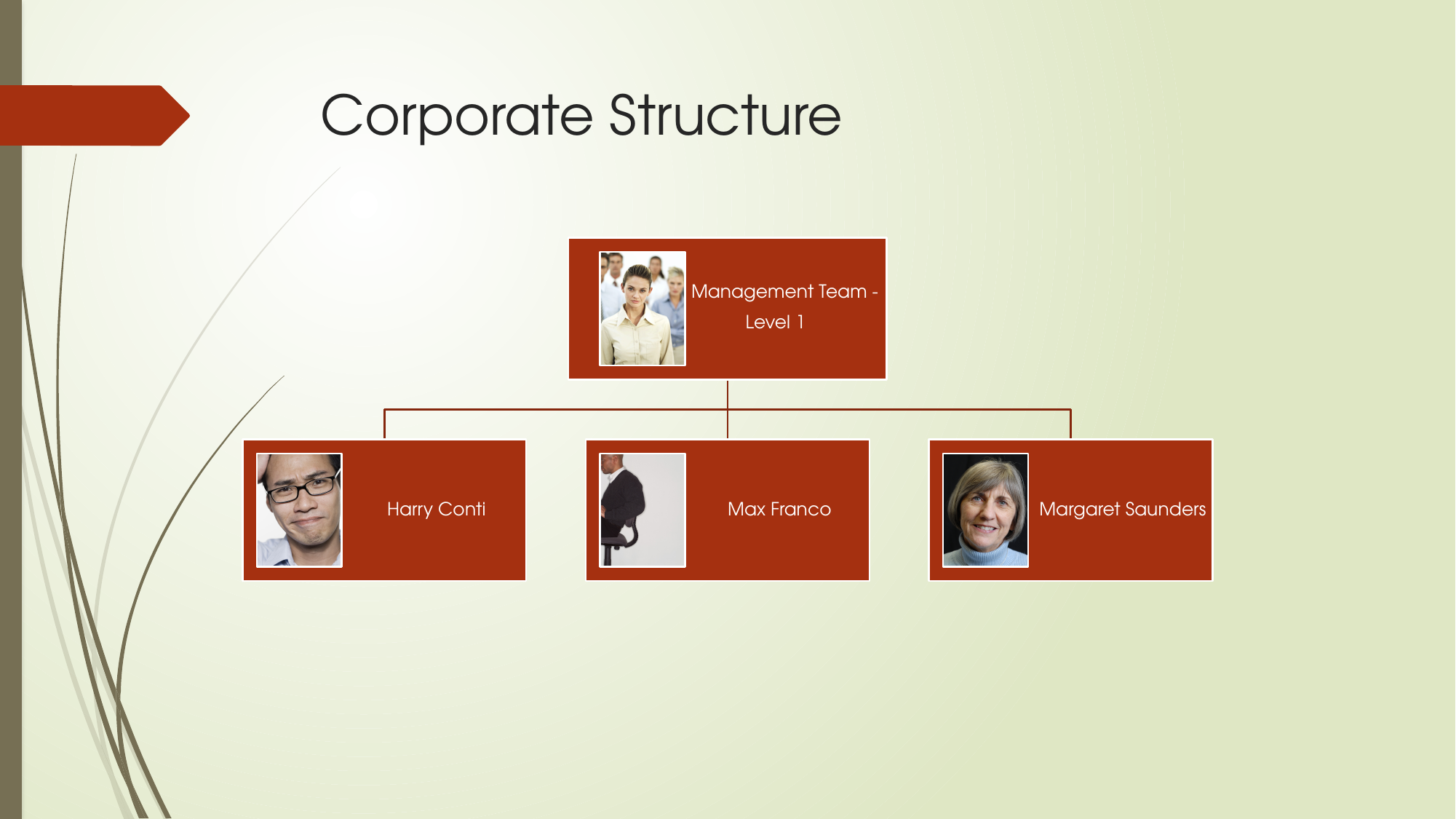

# Corporate Structure
  Management Team - Level 1
Harry Conti
Max Franco
Margaret Saunders